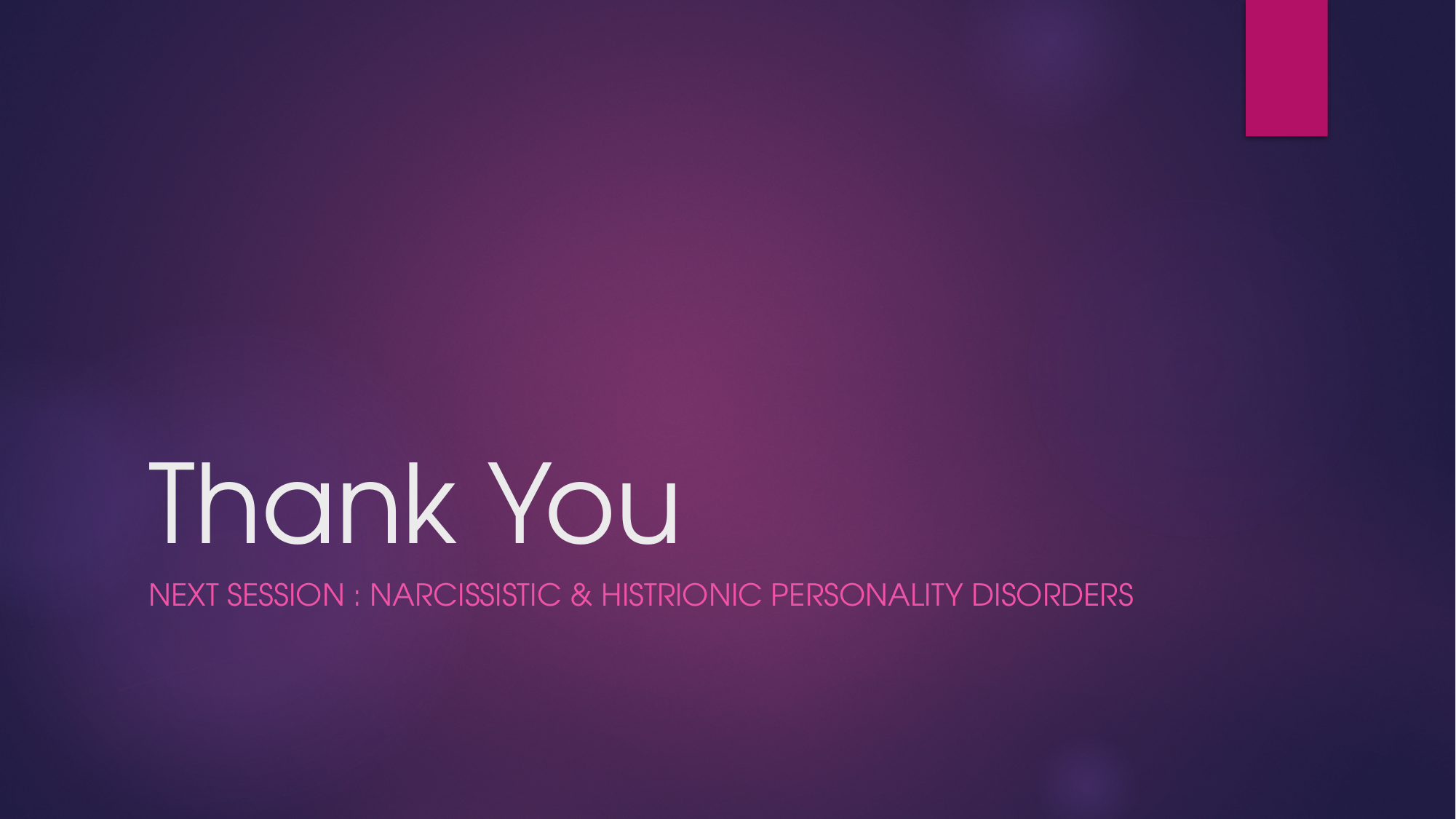

# Thank You
Next SESSION : narcissistic & HISTRIONIC PERSONALITY DISORDERS